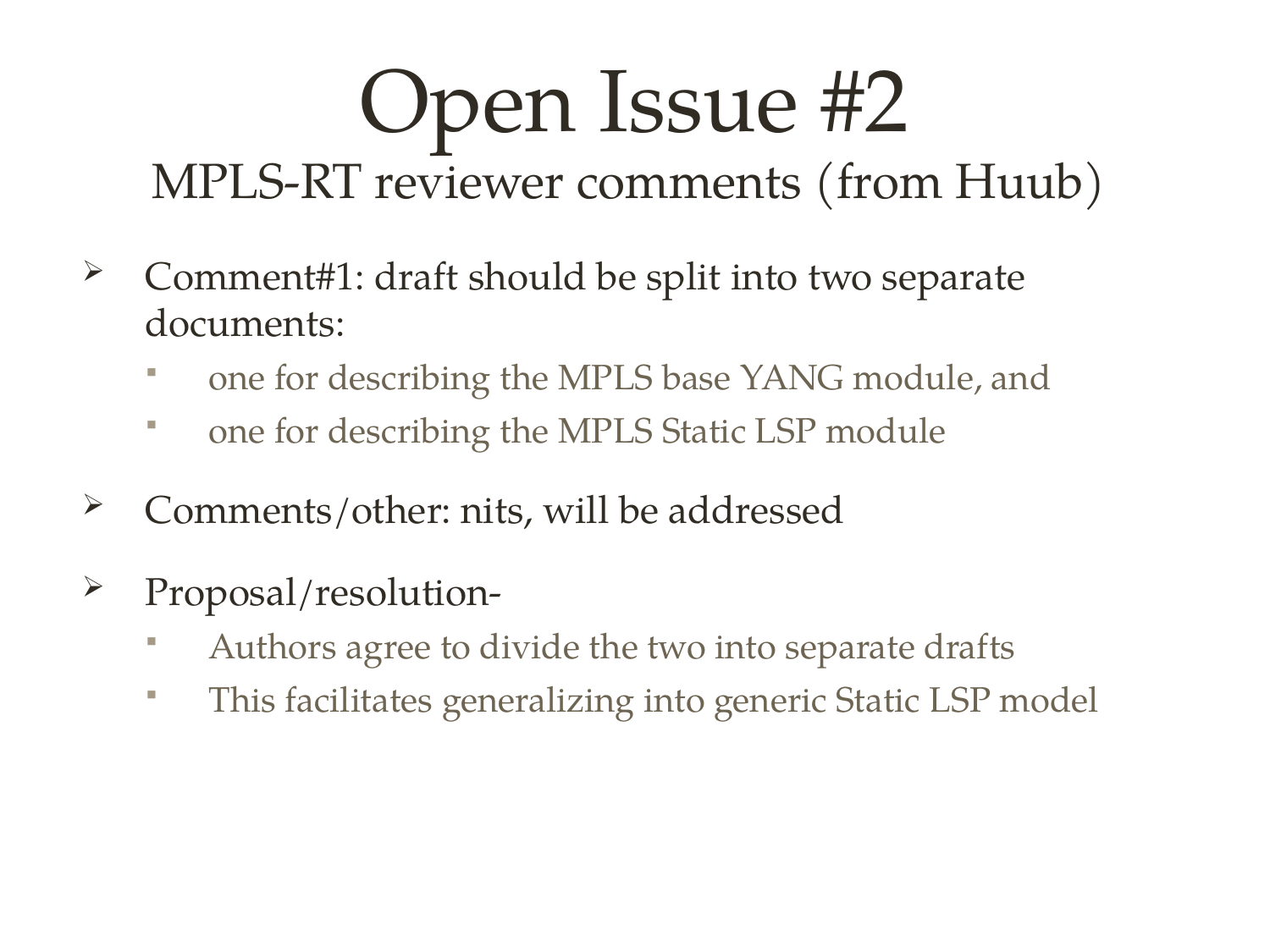

# Open Issue #2 MPLS-RT reviewer comments (from Huub)
Comment#1: draft should be split into two separate documents:
one for describing the MPLS base YANG module, and
one for describing the MPLS Static LSP module
Comments/other: nits, will be addressed
Proposal/resolution-
Authors agree to divide the two into separate drafts
This facilitates generalizing into generic Static LSP model